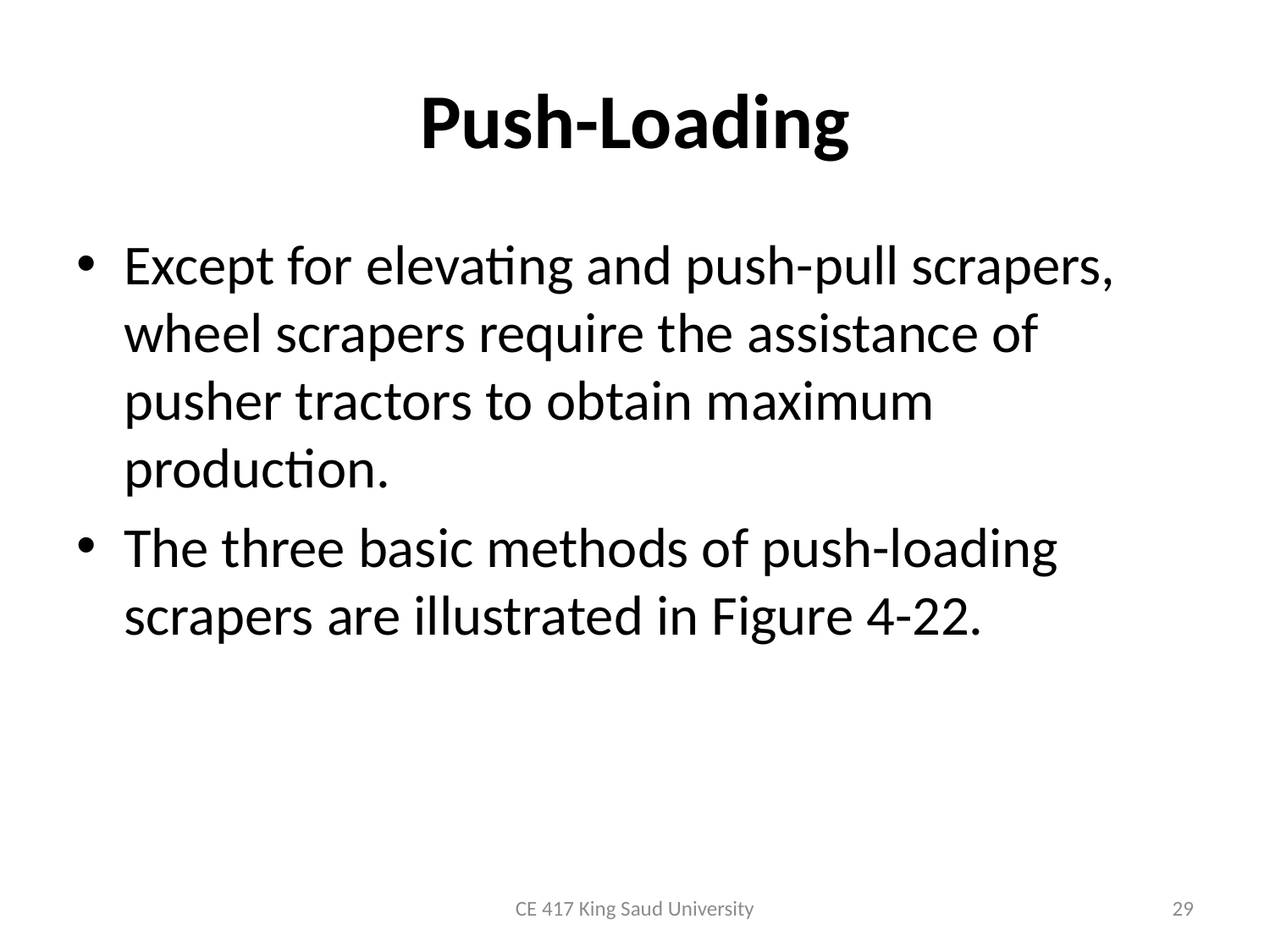

# Push-Loading
Except for elevating and push-pull scrapers, wheel scrapers require the assistance of pusher tractors to obtain maximum production.
The three basic methods of push-loading scrapers are illustrated in Figure 4-22.
CE 417 King Saud University
29